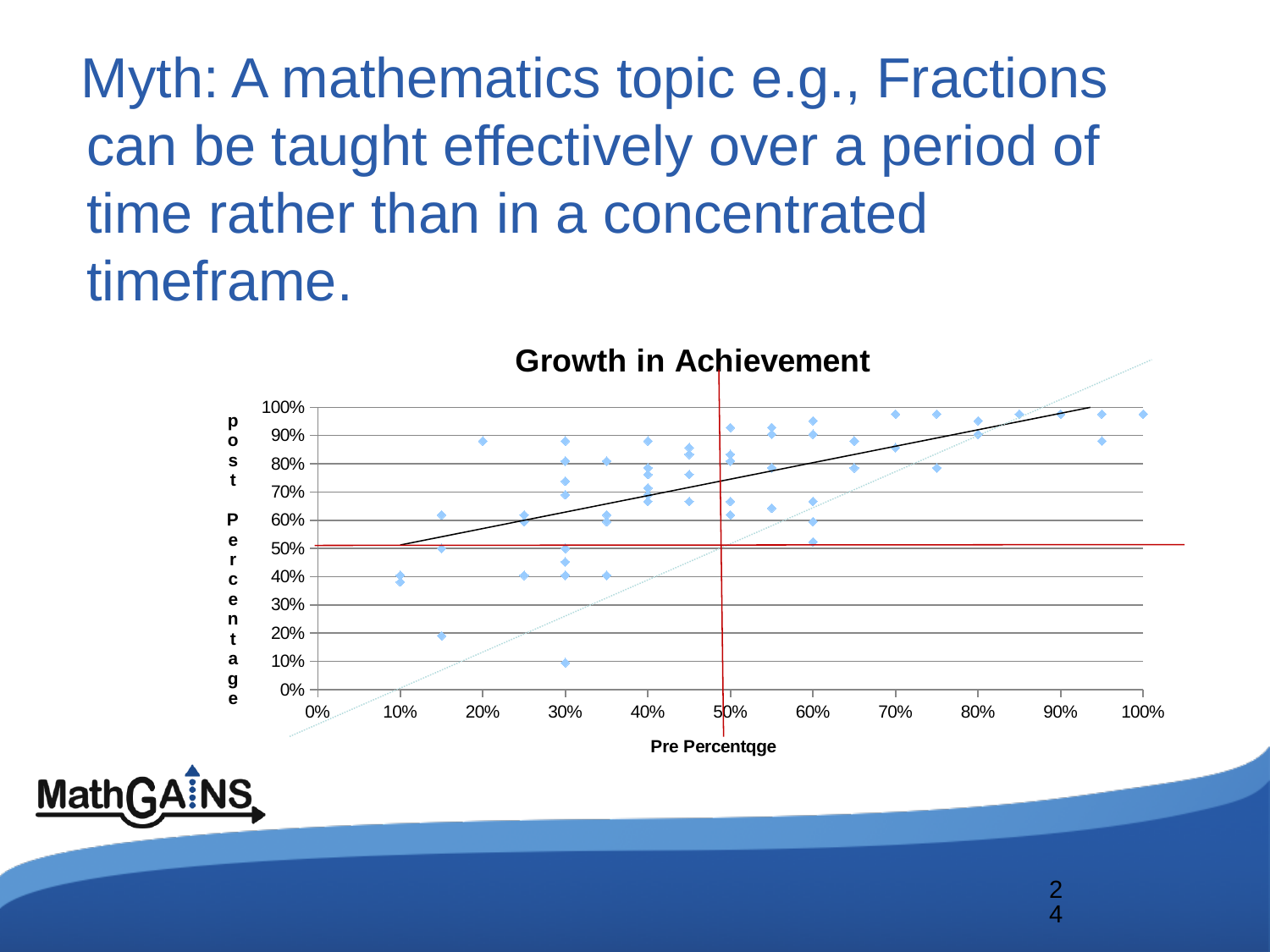

# Myth: A mathematics topic e.g., Fractions can be taught effectively over a period of time rather than in a concentrated timeframe.

### Chart: Growth in Achievement

| Category | Post % |
|---|---|
24